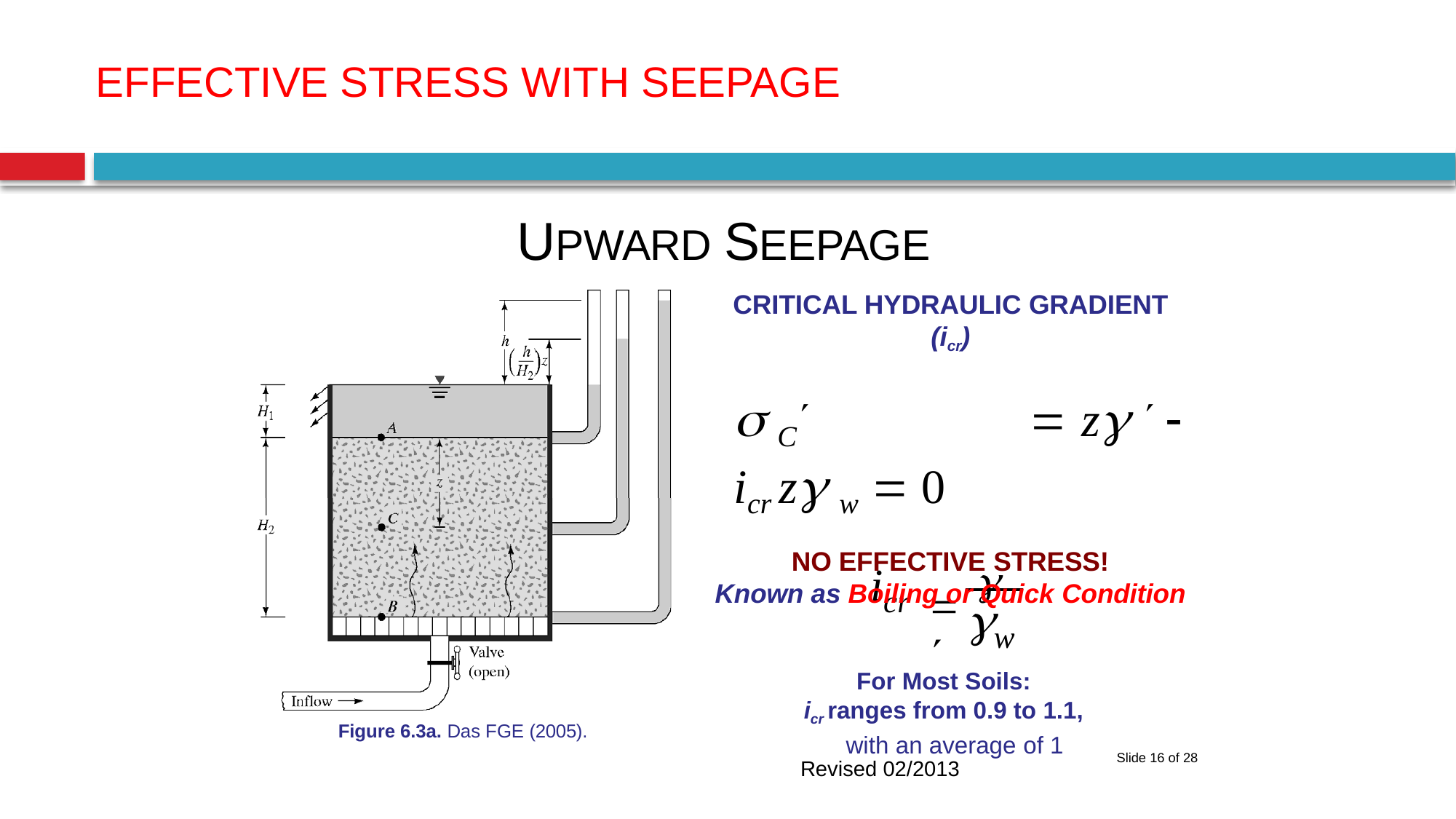

Effective StresS with seepage
14.330 SOIL MECHANICS  Effective Stress
UPWARD SEEPAGE
CRITICAL HYDRAULIC GRADIENT
(icr)
σ C′	= zγ ′ − icr zγ w = 0
NO EFFECTIVE STRESS!
Known as Boiling or Quick Condition

=	γ ′
i
cr
γ

w
For Most Soils:
icr ranges from 0.9 to 1.1,
Figure 6.3a. Das FGE (2005).
with an average of 1
Revised 02/2013
Slide 16 of 28